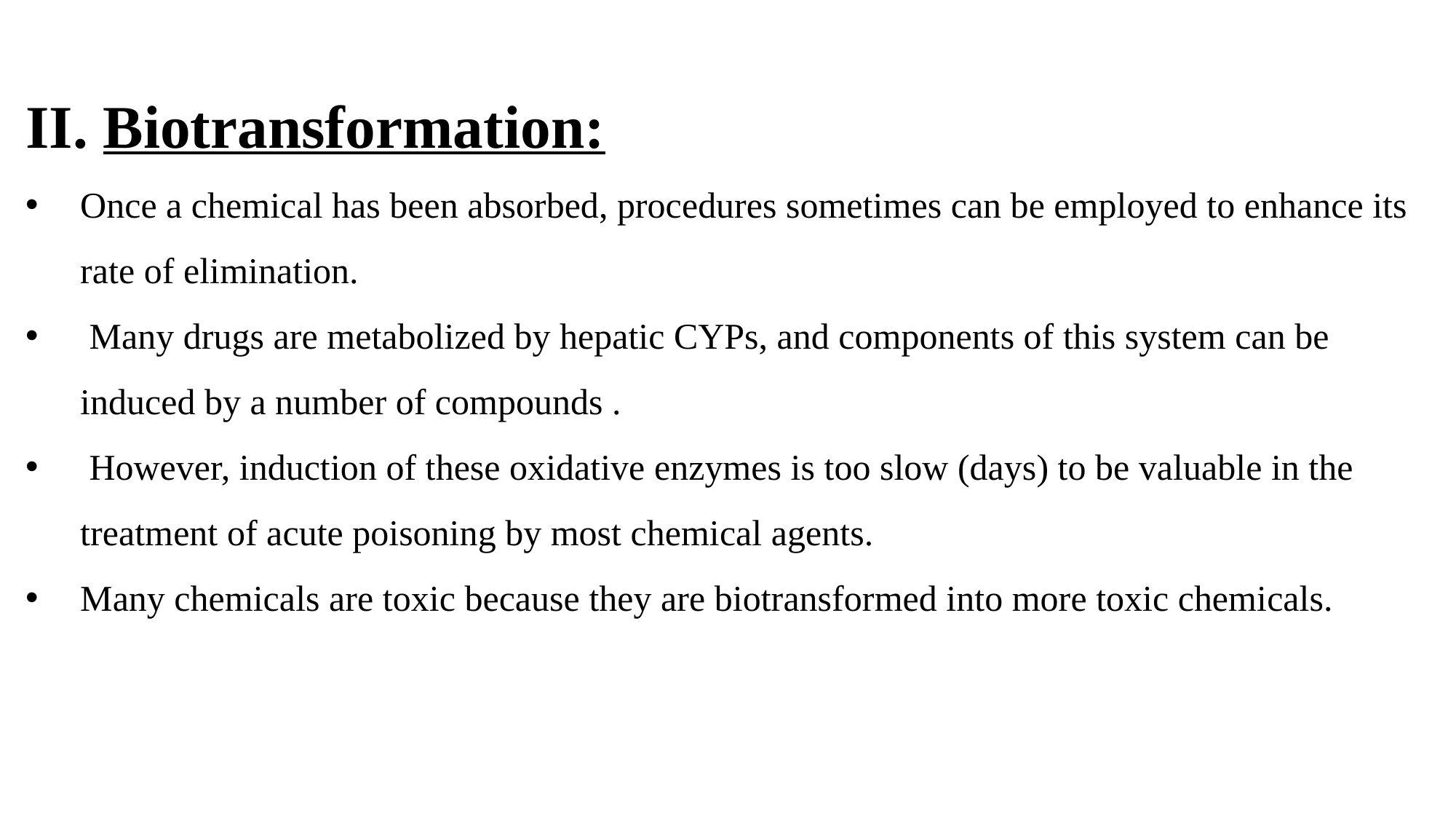

II. Biotransformation:
Once a chemical has been absorbed, procedures sometimes can be employed to enhance its rate of elimination.
 Many drugs are metabolized by hepatic CYPs, and components of this system can be induced by a number of compounds .
 However, induction of these oxidative enzymes is too slow (days) to be valuable in the treatment of acute poisoning by most chemical agents.
Many chemicals are toxic because they are biotransformed into more toxic chemicals.